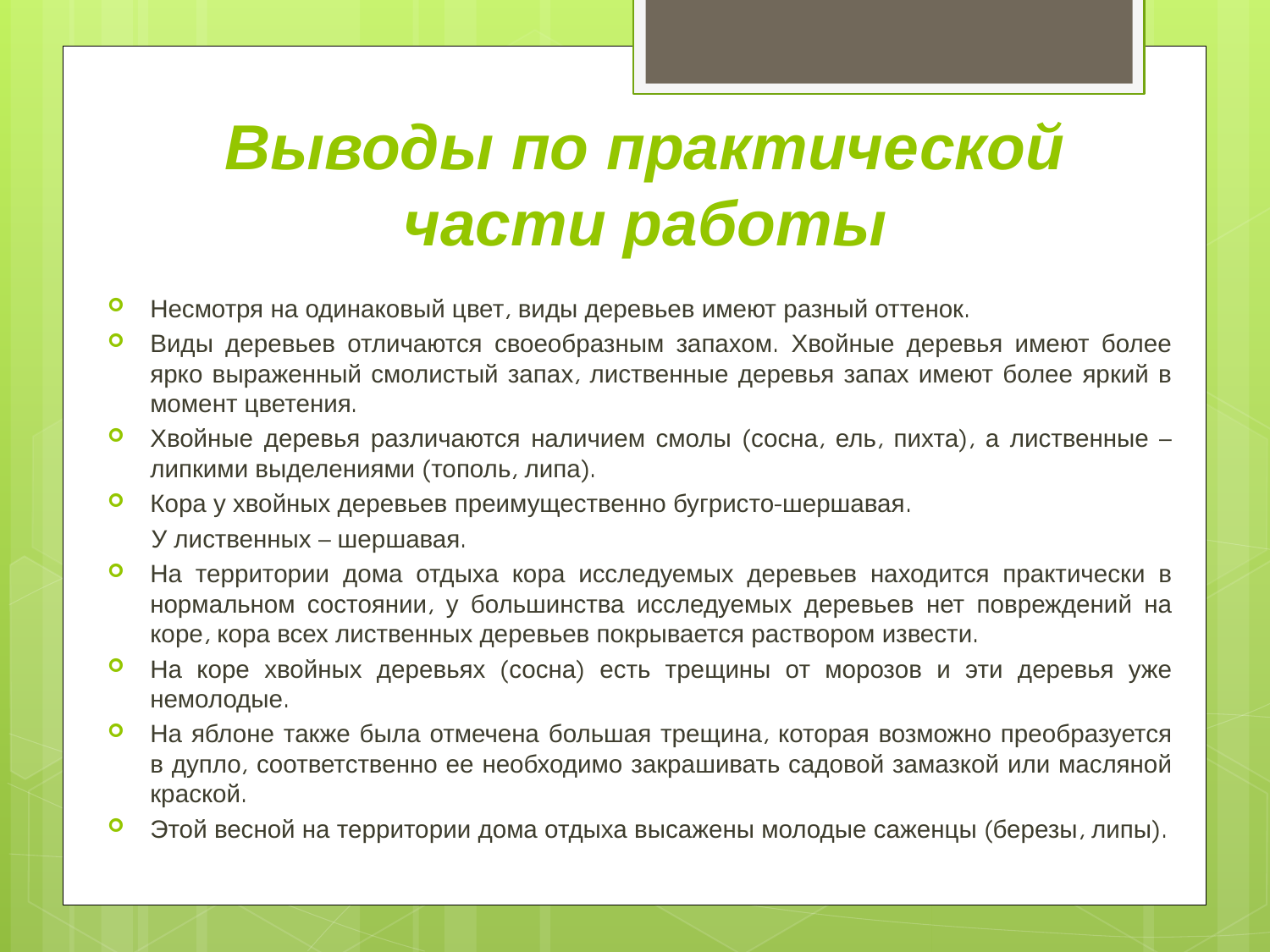

# Выводы по практической части работы
Несмотря на одинаковый цвет, виды деревьев имеют разный оттенок.
Виды деревьев отличаются своеобразным запахом. Хвойные деревья имеют более ярко выраженный смолистый запах, лиственные деревья запах имеют более яркий в момент цветения.
Хвойные деревья различаются наличием смолы (сосна, ель, пихта), а лиственные – липкими выделениями (тополь, липа).
Кора у хвойных деревьев преимущественно бугристо-шершавая.
     У лиственных – шершавая.
На территории дома отдыха кора исследуемых деревьев находится практически в нормальном состоянии, у большинства исследуемых деревьев нет повреждений на коре, кора всех лиственных деревьев покрывается раствором извести.
На коре хвойных деревьях (сосна) есть трещины от морозов и эти деревья уже немолодые.
На яблоне также была отмечена большая трещина, которая возможно преобразуется в дупло, соответственно ее необходимо закрашивать садовой замазкой или масляной краской.
Этой весной на территории дома отдыха высажены молодые саженцы (березы, липы).